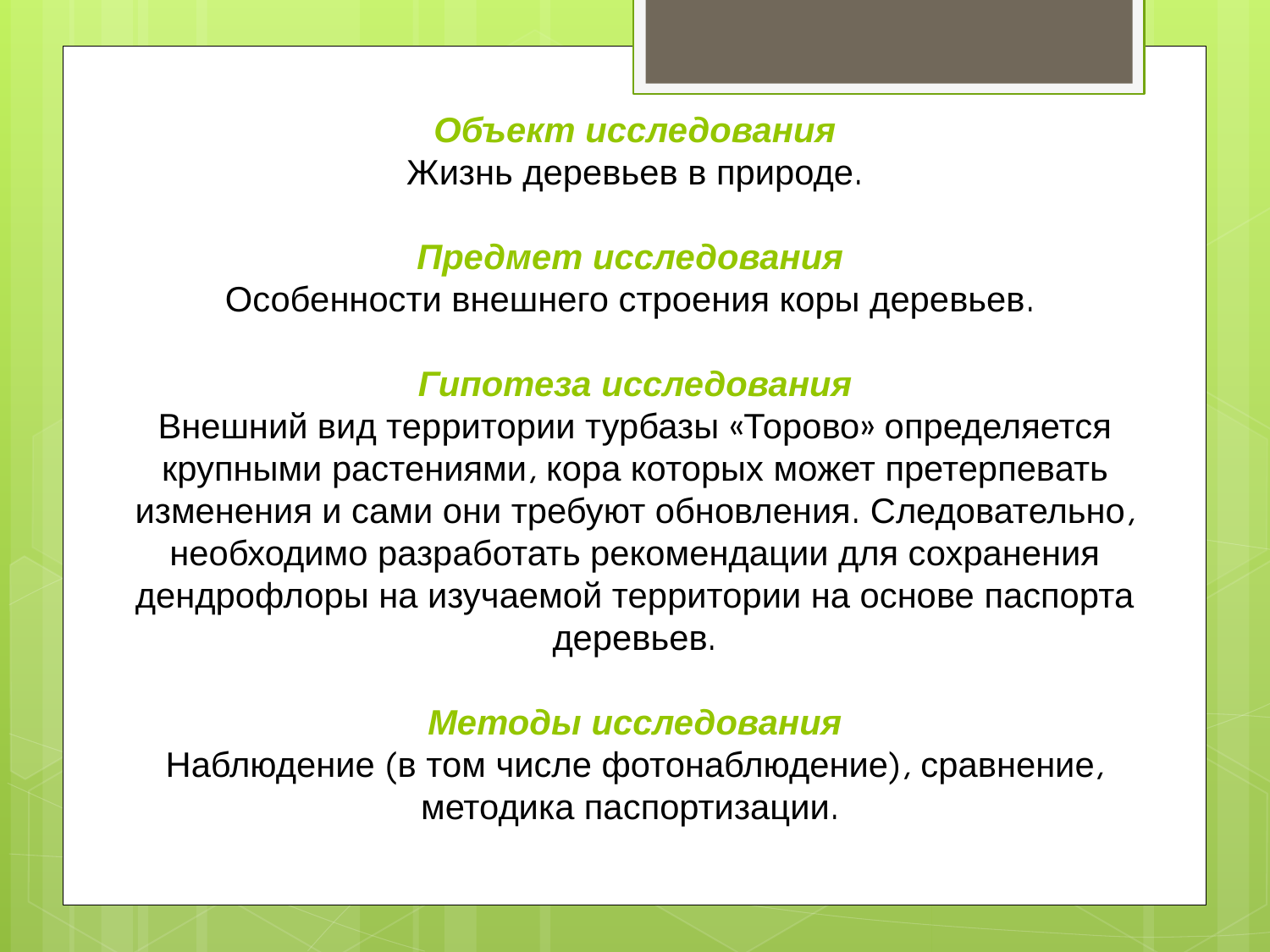

# Объект исследования Жизнь деревьев в природе. Предмет исследования Особенности внешнего строения коры деревьев. Гипотеза исследования Внешний вид территории турбазы «Торово» определяется крупными растениями, кора которых может претерпевать изменения и сами они требуют обновления. Следовательно, необходимо разработать рекомендации для сохранения дендрофлоры на изучаемой территории на основе паспорта деревьев. Методы исследования Наблюдение (в том числе фотонаблюдение), сравнение, методика паспортизации.